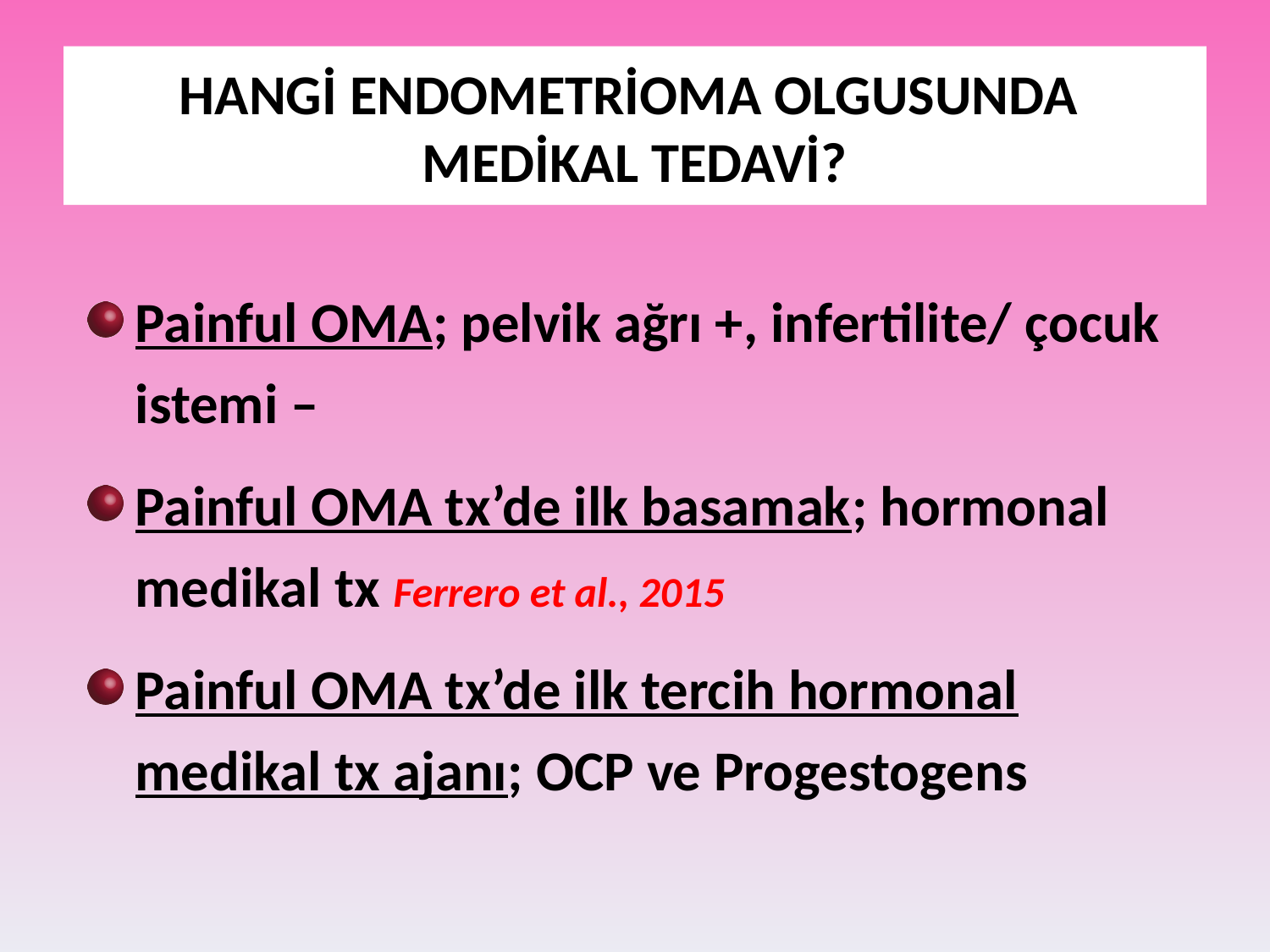

# HANGİ ENDOMETRİOMA OLGUSUNDA MEDİKAL TEDAVİ?
Painful OMA; pelvik ağrı +, infertilite/ çocuk istemi –
Painful OMA tx’de ilk basamak; hormonal medikal tx Ferrero et al., 2015
Painful OMA tx’de ilk tercih hormonal medikal tx ajanı; OCP ve Progestogens